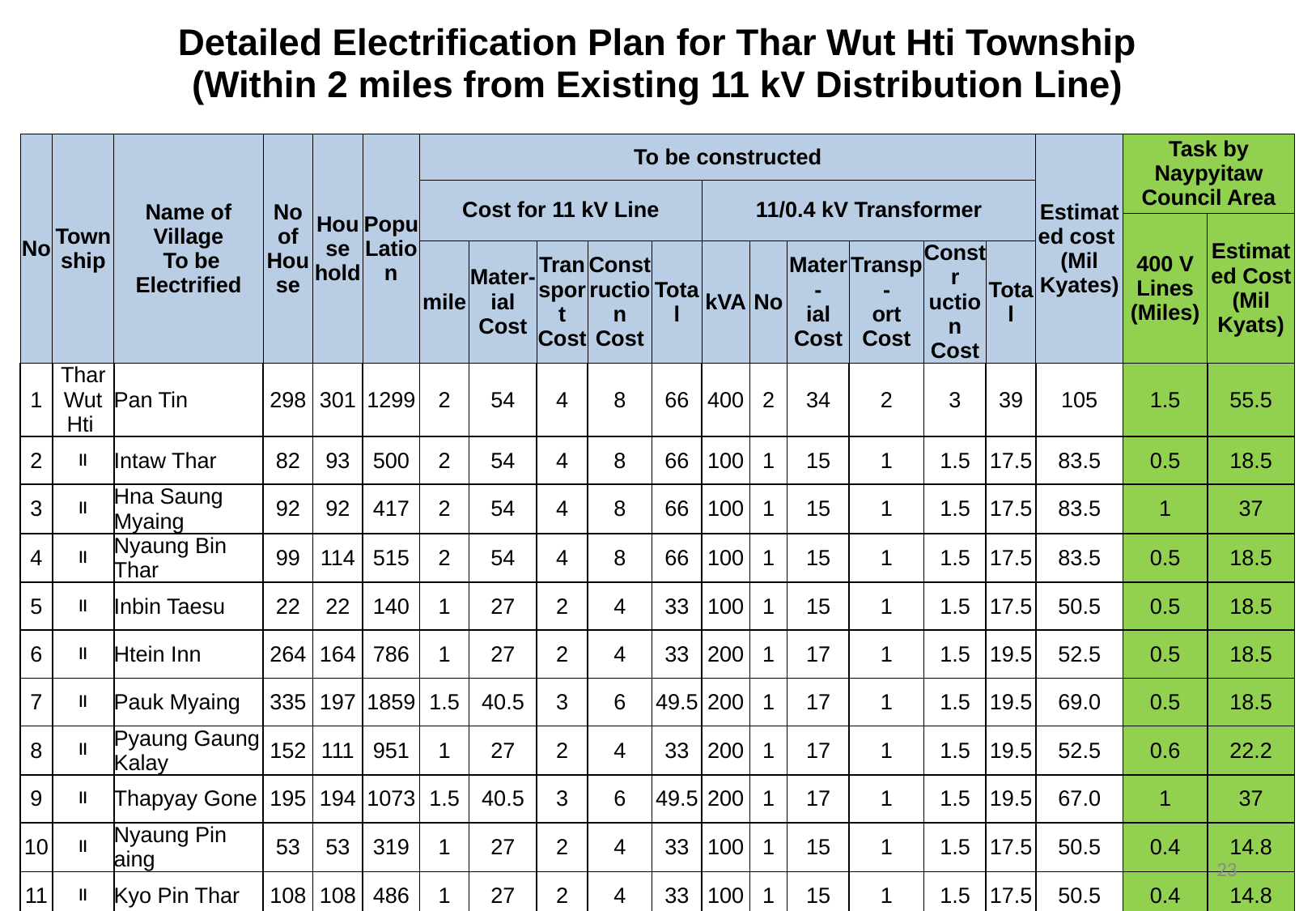

| Detailed Electrification Plan for Thar Wut Hti Township (Within 2 miles from Existing 11 kV Distribution Line) |  |  |  |  |  |  |  |  |  |  |  |  |  |  |  |  |  |  |  |
| --- | --- | --- | --- | --- | --- | --- | --- | --- | --- | --- | --- | --- | --- | --- | --- | --- | --- | --- | --- |
|  |  |  |  |  |  |  |  |  |  |  |  |  |  |  |  |  |  |  |  |
| No | Town ship | Name of Village To be Electrified | No of House | House hold | Popu Lation | To be constructed |  |  |  |  |  |  |  |  |  |  | Estimated cost (Mil Kyates) | Task by Naypyitaw Council Area |  |
|  |  |  |  |  |  | Cost for 11 kV Line |  |  |  |  | 11/0.4 kV Transformer |  |  |  |  |  |  |  |  |
|  |  |  |  |  |  |  |  |  |  |  |  |  |  |  |  |  |  | 400 V Lines (Miles) | Estimated Cost (Mil Kyats) |
|  |  |  |  |  |  | mile | Mater- ial Cost | Transport Cost | Construction Cost | Total | kVA | No | Mater- ial Cost | Transp- ort Cost | Constr uction Cost | Total |  |  |  |
| 1 | Thar Wut Hti | Pan Tin | 298 | 301 | 1299 | 2 | 54 | 4 | 8 | 66 | 400 | 2 | 34 | 2 | 3 | 39 | 105 | 1.5 | 55.5 |
| 2 | ။ | Intaw Thar | 82 | 93 | 500 | 2 | 54 | 4 | 8 | 66 | 100 | 1 | 15 | 1 | 1.5 | 17.5 | 83.5 | 0.5 | 18.5 |
| 3 | ။ | Hna Saung Myaing | 92 | 92 | 417 | 2 | 54 | 4 | 8 | 66 | 100 | 1 | 15 | 1 | 1.5 | 17.5 | 83.5 | 1 | 37 |
| 4 | ။ | Nyaung Bin Thar | 99 | 114 | 515 | 2 | 54 | 4 | 8 | 66 | 100 | 1 | 15 | 1 | 1.5 | 17.5 | 83.5 | 0.5 | 18.5 |
| 5 | ။ | Inbin Taesu | 22 | 22 | 140 | 1 | 27 | 2 | 4 | 33 | 100 | 1 | 15 | 1 | 1.5 | 17.5 | 50.5 | 0.5 | 18.5 |
| 6 | ။ | Htein Inn | 264 | 164 | 786 | 1 | 27 | 2 | 4 | 33 | 200 | 1 | 17 | 1 | 1.5 | 19.5 | 52.5 | 0.5 | 18.5 |
| 7 | ။ | Pauk Myaing | 335 | 197 | 1859 | 1.5 | 40.5 | 3 | 6 | 49.5 | 200 | 1 | 17 | 1 | 1.5 | 19.5 | 69.0 | 0.5 | 18.5 |
| 8 | ။ | ‌Pyaung Gaung Kalay | 152 | 111 | 951 | 1 | 27 | 2 | 4 | 33 | 200 | 1 | 17 | 1 | 1.5 | 19.5 | 52.5 | 0.6 | 22.2 |
| 9 | ။ | Thapyay Gone | 195 | 194 | 1073 | 1.5 | 40.5 | 3 | 6 | 49.5 | 200 | 1 | 17 | 1 | 1.5 | 19.5 | 67.0 | 1 | 37 |
| 10 | ။ | Nyaung Pin aing | 53 | 53 | 319 | 1 | 27 | 2 | 4 | 33 | 100 | 1 | 15 | 1 | 1.5 | 17.5 | 50.5 | 0.4 | 14.8 |
| 11 | ။ | Kyo Pin Thar | 108 | 108 | 486 | 1 | 27 | 2 | 4 | 33 | 100 | 1 | 15 | 1 | 1.5 | 17.5 | 50.5 | 0.4 | 14.8 |
| 12 | ။ | Mya | 47 | 60 | 185 | 1.2 | 32.4 | 2.4 | 4.8 | 39.6 | 100 | 1 | 15 | 1 | 1.5 | 17.5 | 57.1 | 0.4 | 14.8 |
| Total |  |  | 1647 | 1509 | 8530 | 17.2 | 464.4 | 34.4 | 68.8 | 567.6 | 1900 | 13 | 207 | 13 | 19.5 | 239.5 | 807.1 | 7.8 | 288.6 |
23